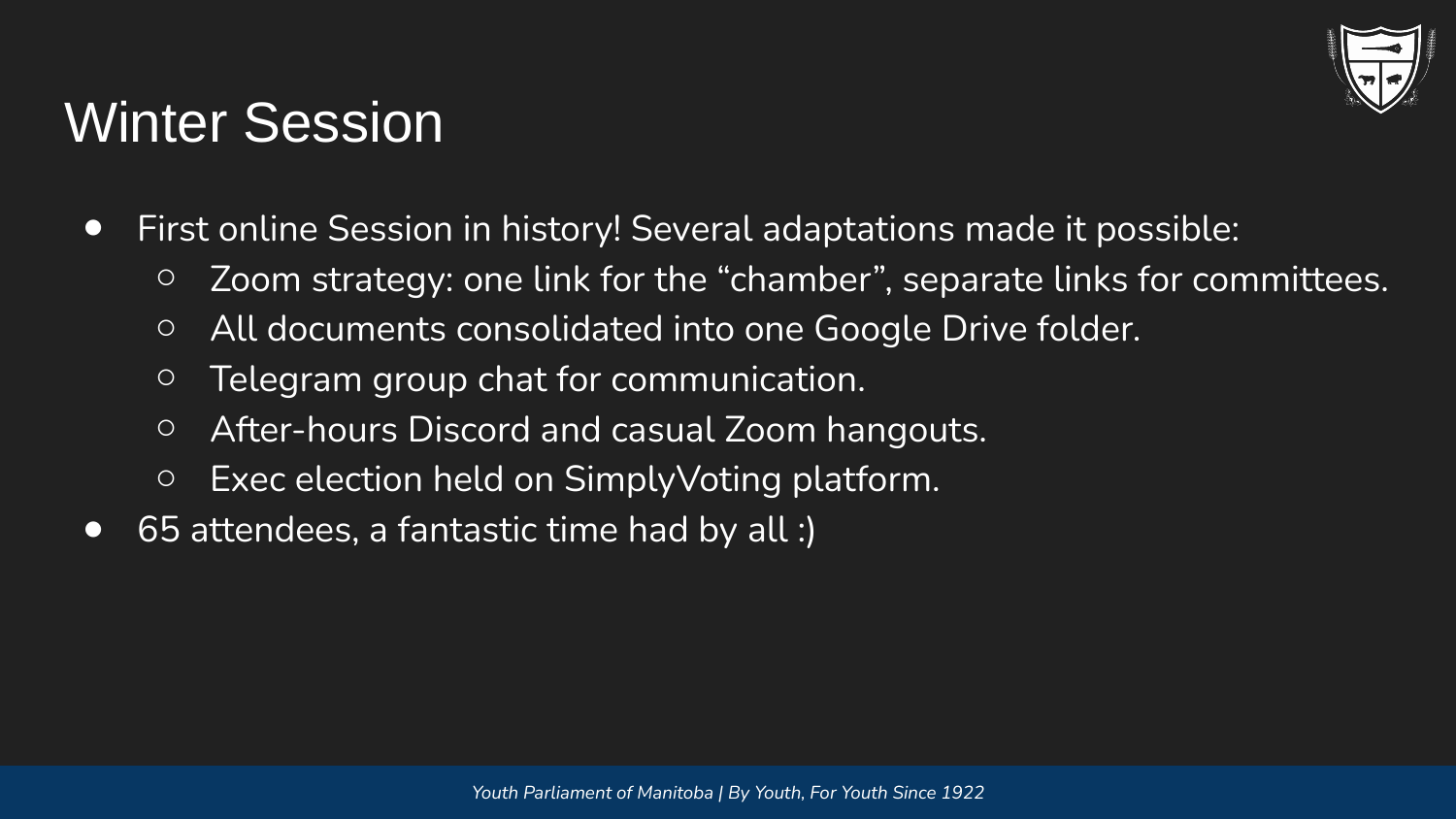

# Winter Session
First online Session in history! Several adaptations made it possible:
Zoom strategy: one link for the “chamber”, separate links for committees.
All documents consolidated into one Google Drive folder.
Telegram group chat for communication.
After-hours Discord and casual Zoom hangouts.
Exec election held on SimplyVoting platform.
65 attendees, a fantastic time had by all :)